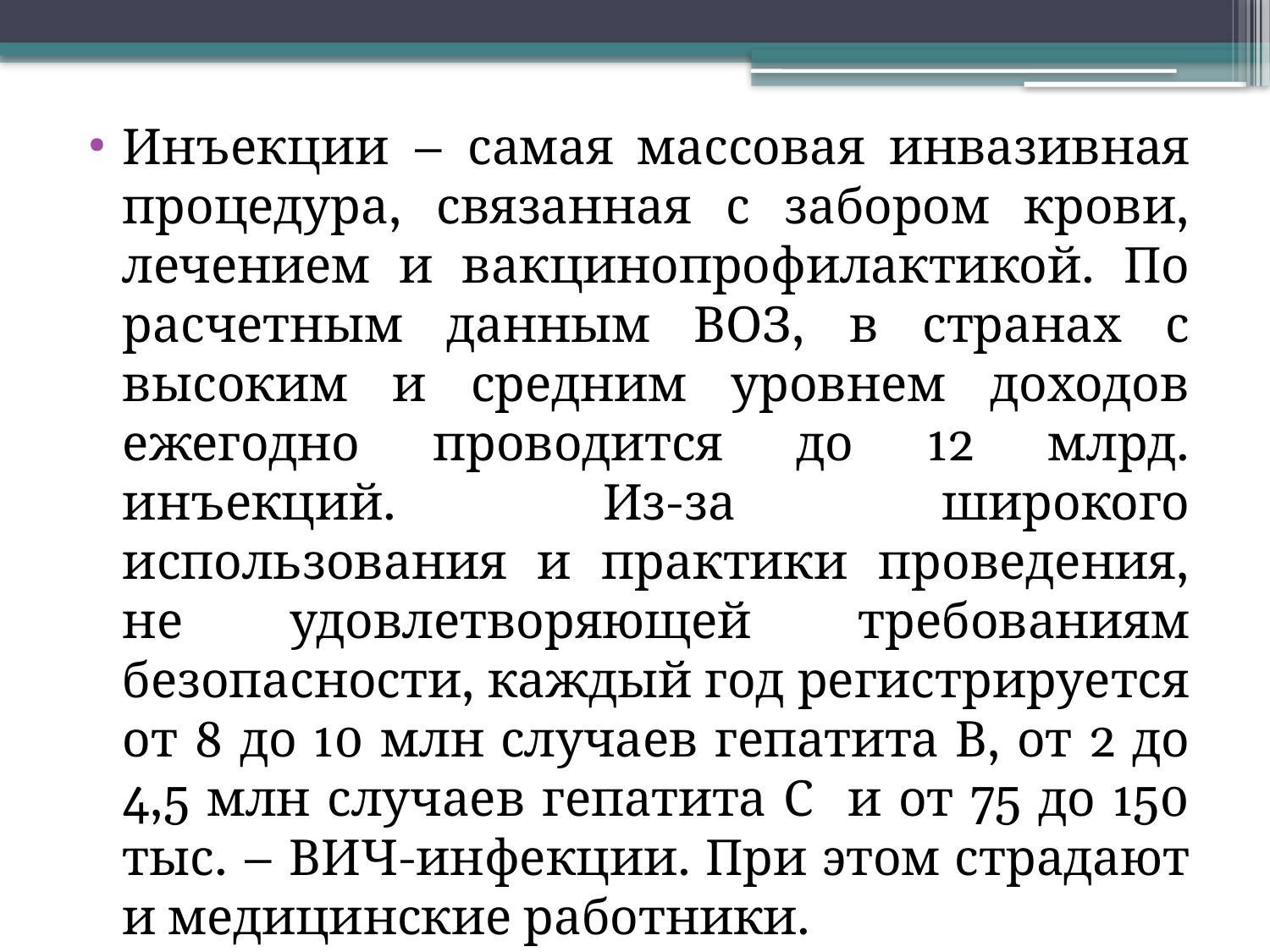

Инъекции – самая массовая инвазивная процедура, связанная с забором крови, лечением и вакцинопрофилактикой. По расчетным данным ВОЗ, в странах с высоким и средним уровнем доходов ежегодно проводится до 12 млрд. инъекций. Из-за широкого использования и практики проведения, не удовлетворяющей требованиям безопасности, каждый год регистрируется от 8 до 10 млн случаев гепатита В, от 2 до 4,5 млн случаев гепатита С  и от 75 до 150 тыс. – ВИЧ-инфекции. При этом страдают и медицинские работники.